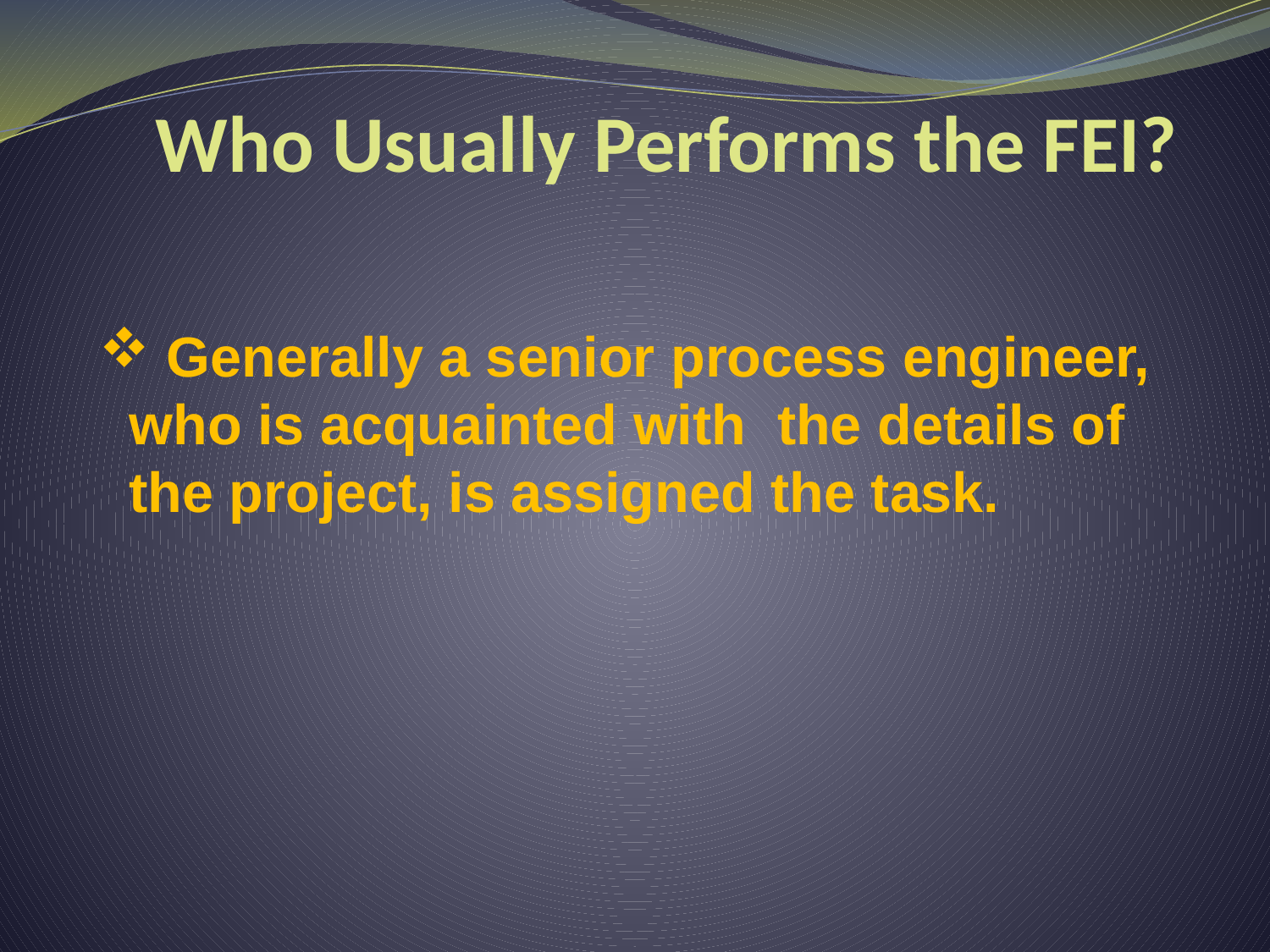

Who Usually Performs the FEI?

# Generally a senior process engineer, who is acquainted with  the details of the project, is assigned the task.